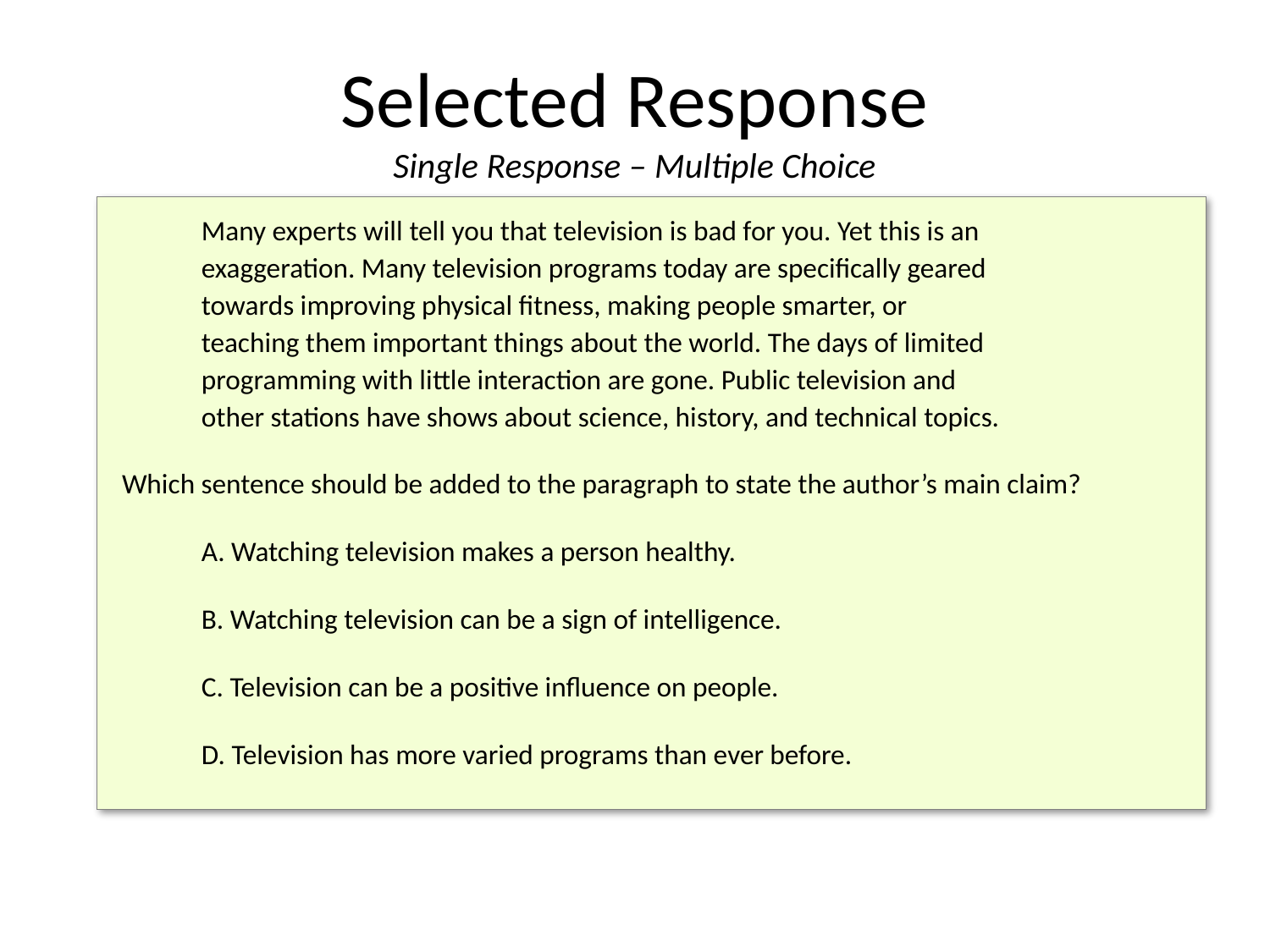

# Selected Response Single Response – Multiple Choice
Many experts will tell you that television is bad for you. Yet this is an
exaggeration. Many television programs today are specifically geared
towards improving physical fitness, making people smarter, or
teaching them important things about the world. The days of limited
programming with little interaction are gone. Public television and
other stations have shows about science, history, and technical topics.

Which sentence should be added to the paragraph to state the author’s main claim?

A. Watching television makes a person healthy.

B. Watching television can be a sign of intelligence.

C. Television can be a positive influence on people.

D. Television has more varied programs than ever before.